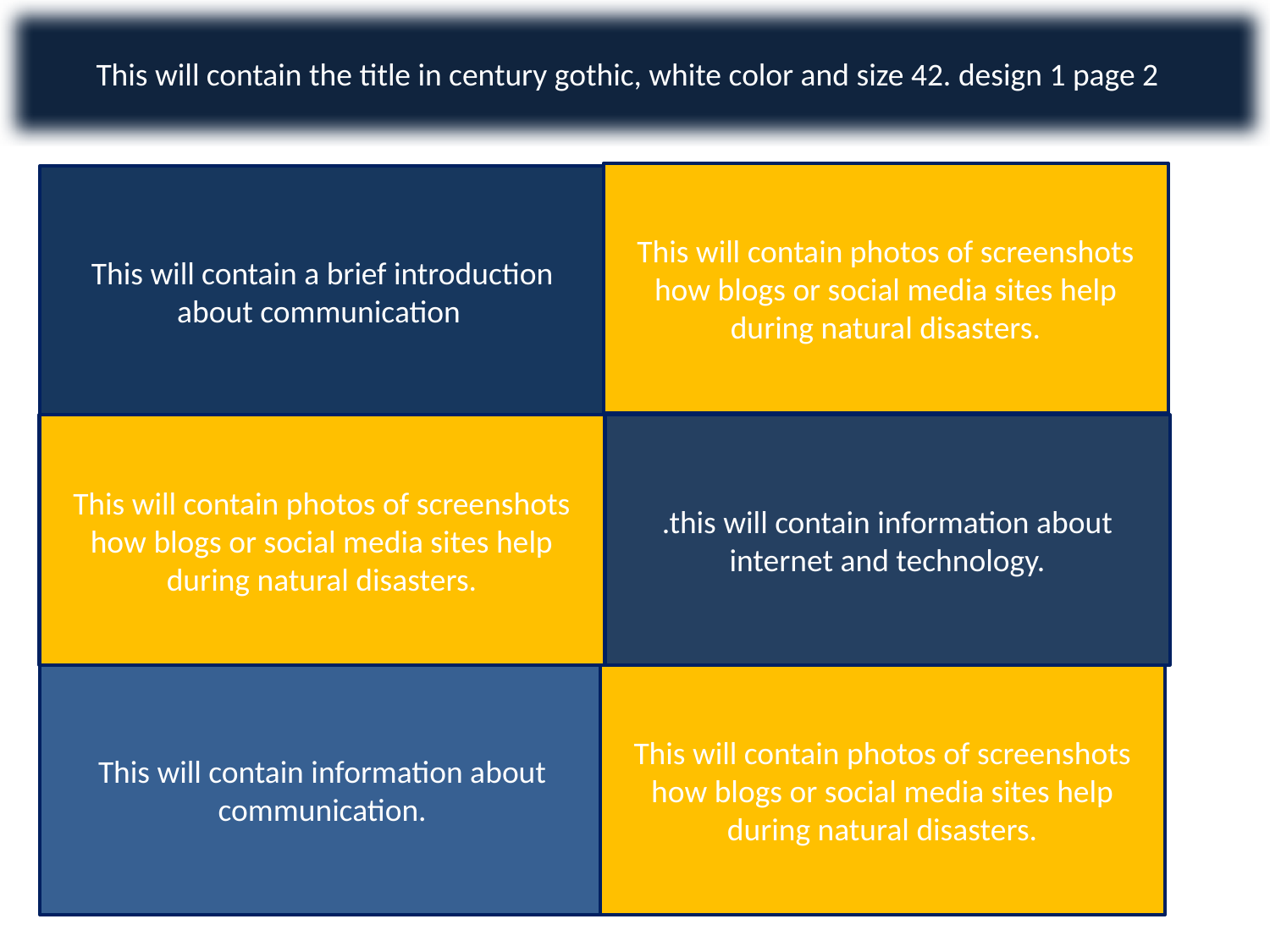

This will contain the title in century gothic, white color and size 42. design 1 page 2
This will contain photos of screenshots how blogs or social media sites help during natural disasters.
This will contain a brief introduction about communication
#
This will contain photos of screenshots how blogs or social media sites help during natural disasters.
.this will contain information about internet and technology.

This will contain information about communication.
This will contain photos of screenshots how blogs or social media sites help during natural disasters.